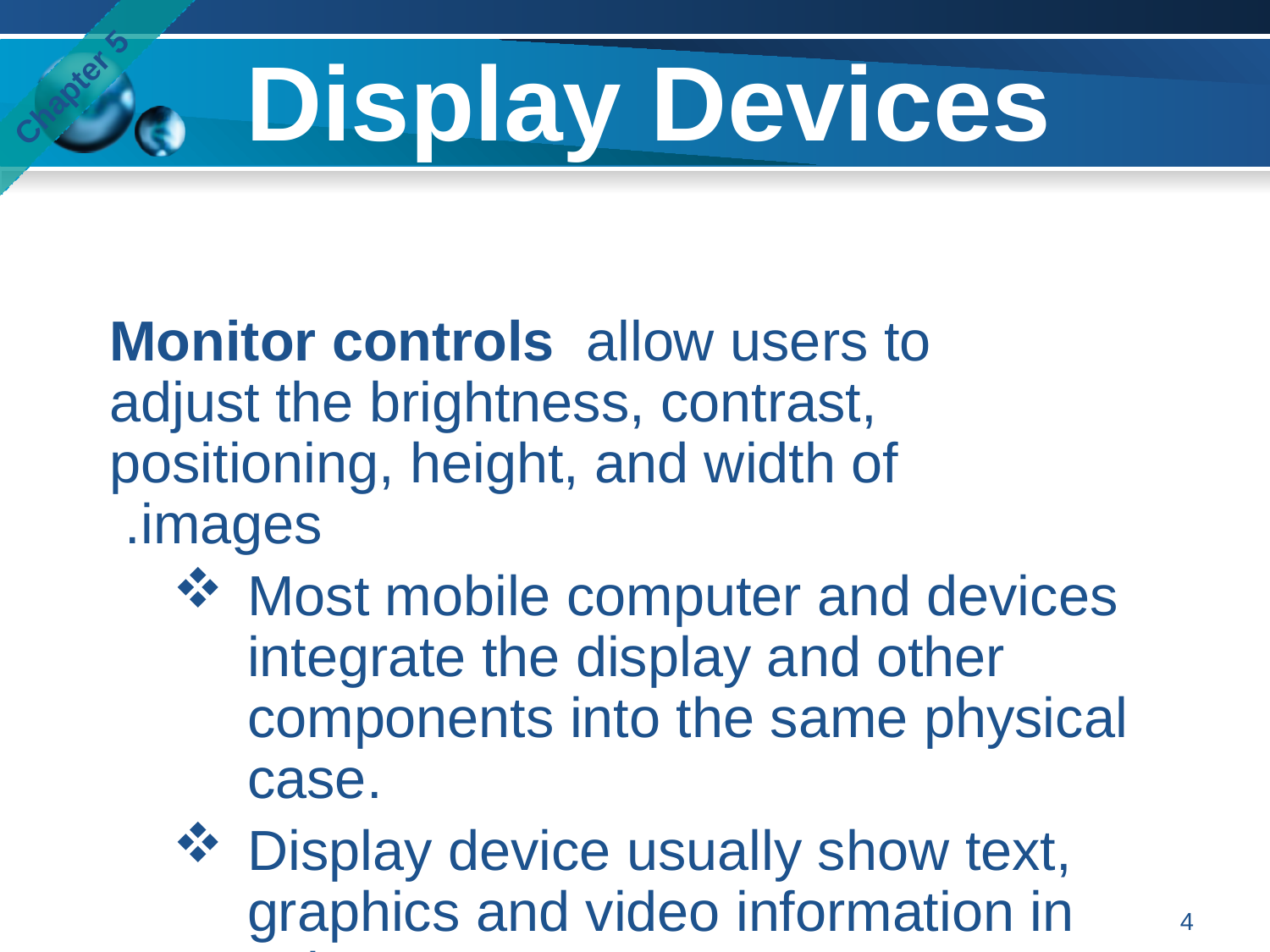

# Display Devices
Chapter 5
Monitor controls  allow users to adjust the brightness, contrast, positioning, height, and width of images.
Most mobile computer and devices integrate the display and other components into the same physical case.
Display device usually show text, graphics and video information in color.
Monochrome means the information appears in one color on a different color background.
4